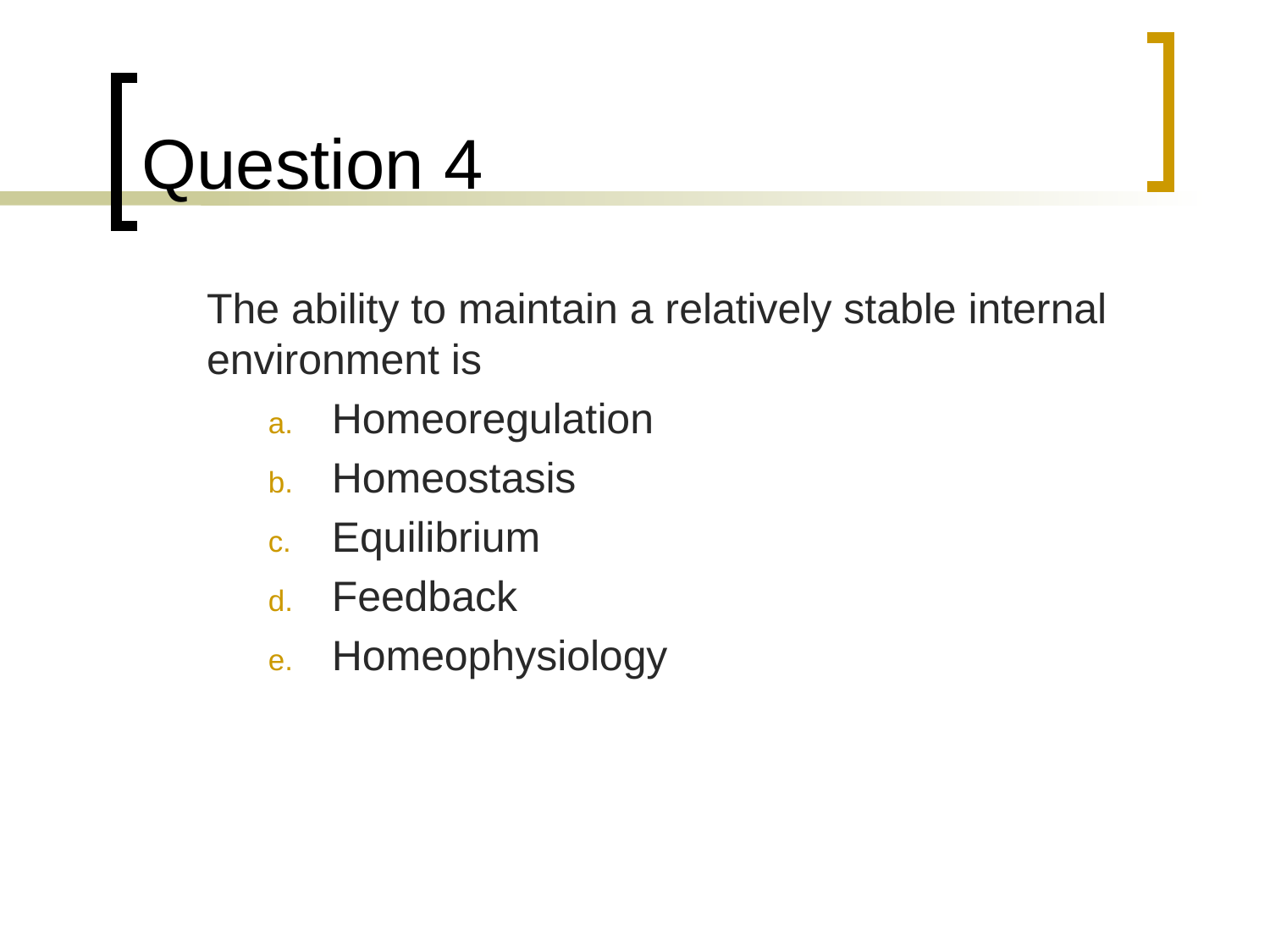

# Question 4
	The ability to maintain a relatively stable internal environment is
Homeoregulation
Homeostasis
Equilibrium
Feedback
Homeophysiology